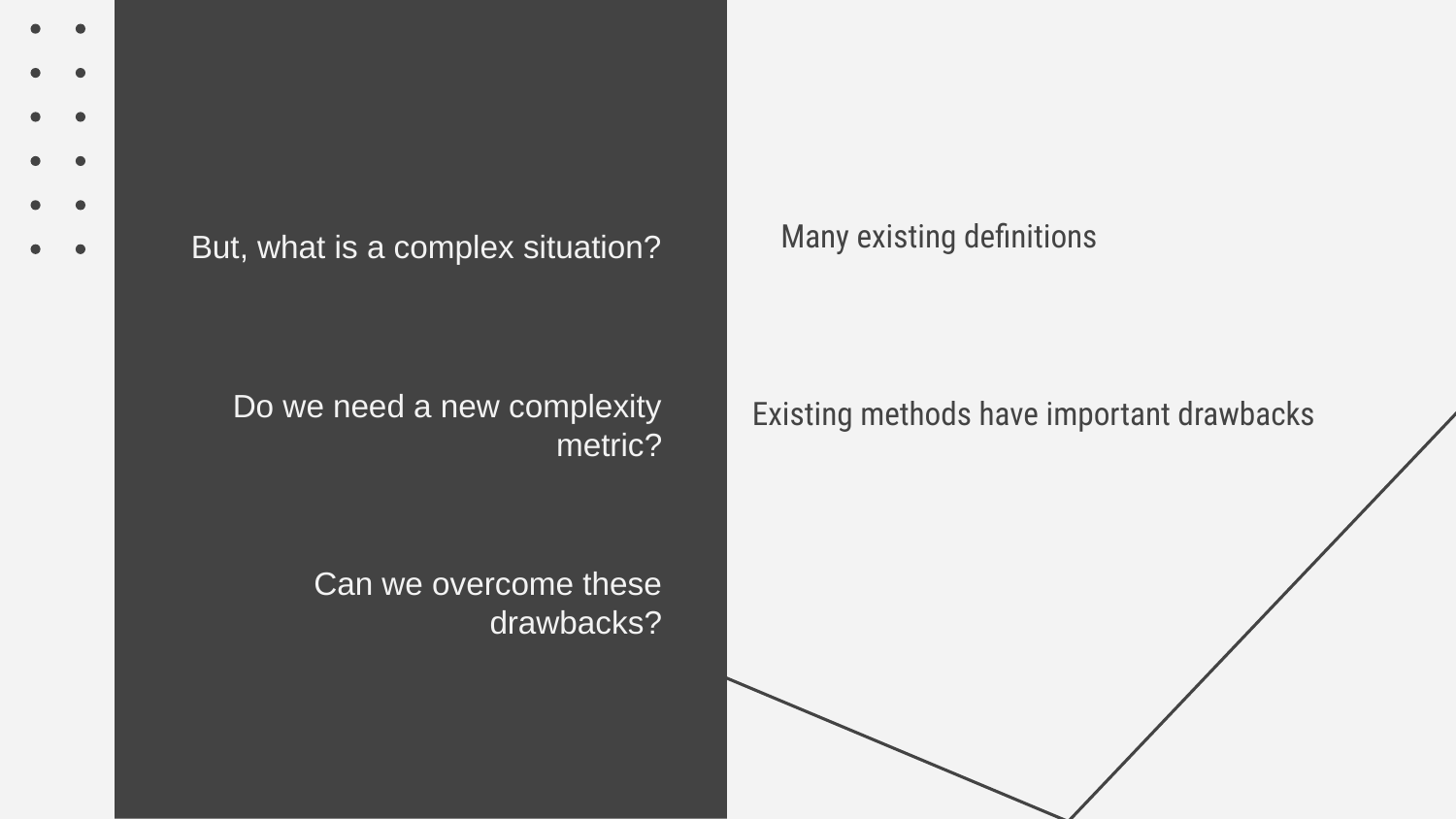

But, what is a complex situation?
# Many existing definitions
Do we need a new complexity metric?
Existing methods have important drawbacks
Can we overcome these drawbacks?